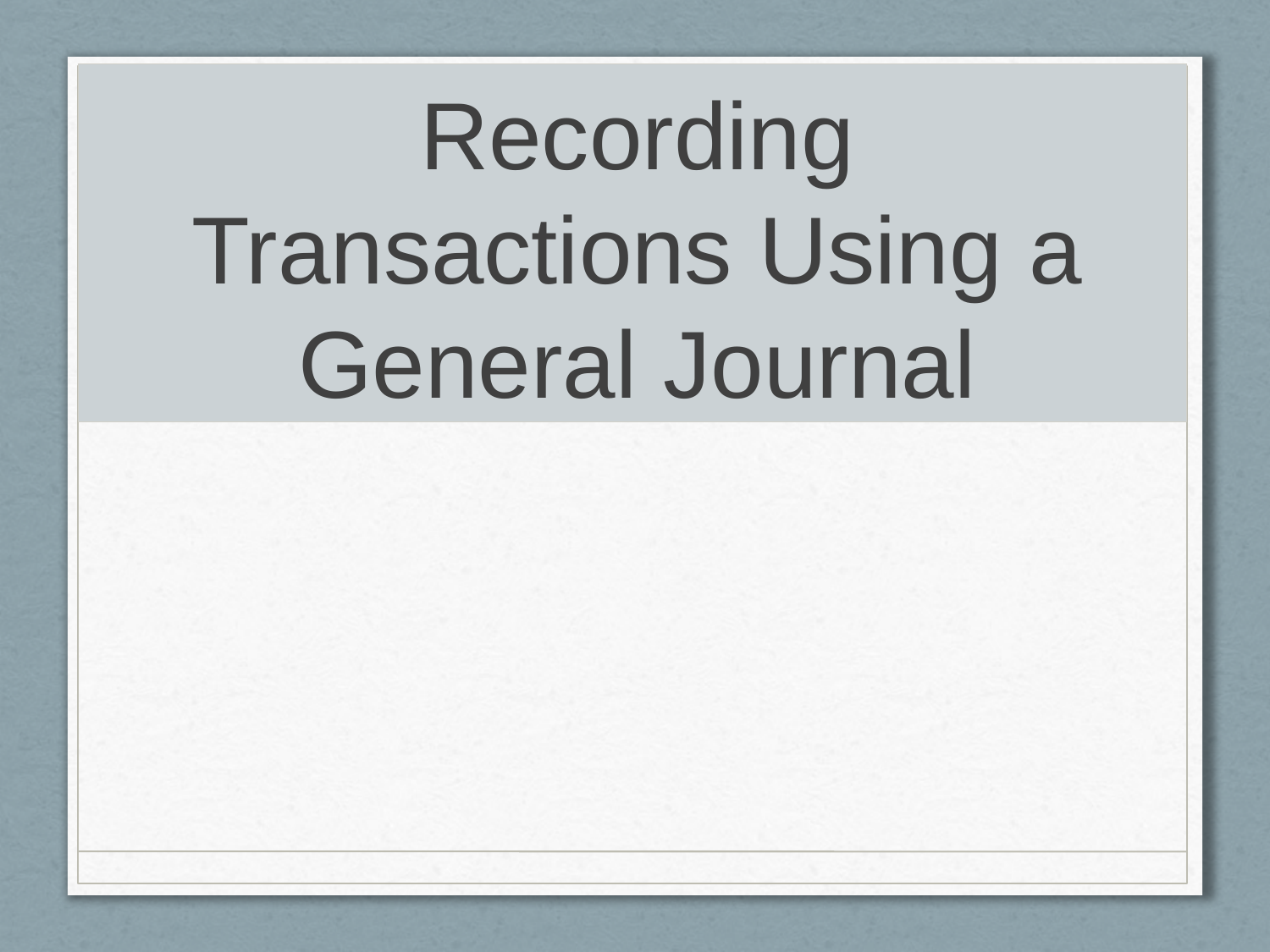

# Recording Transactions Using a General Journal